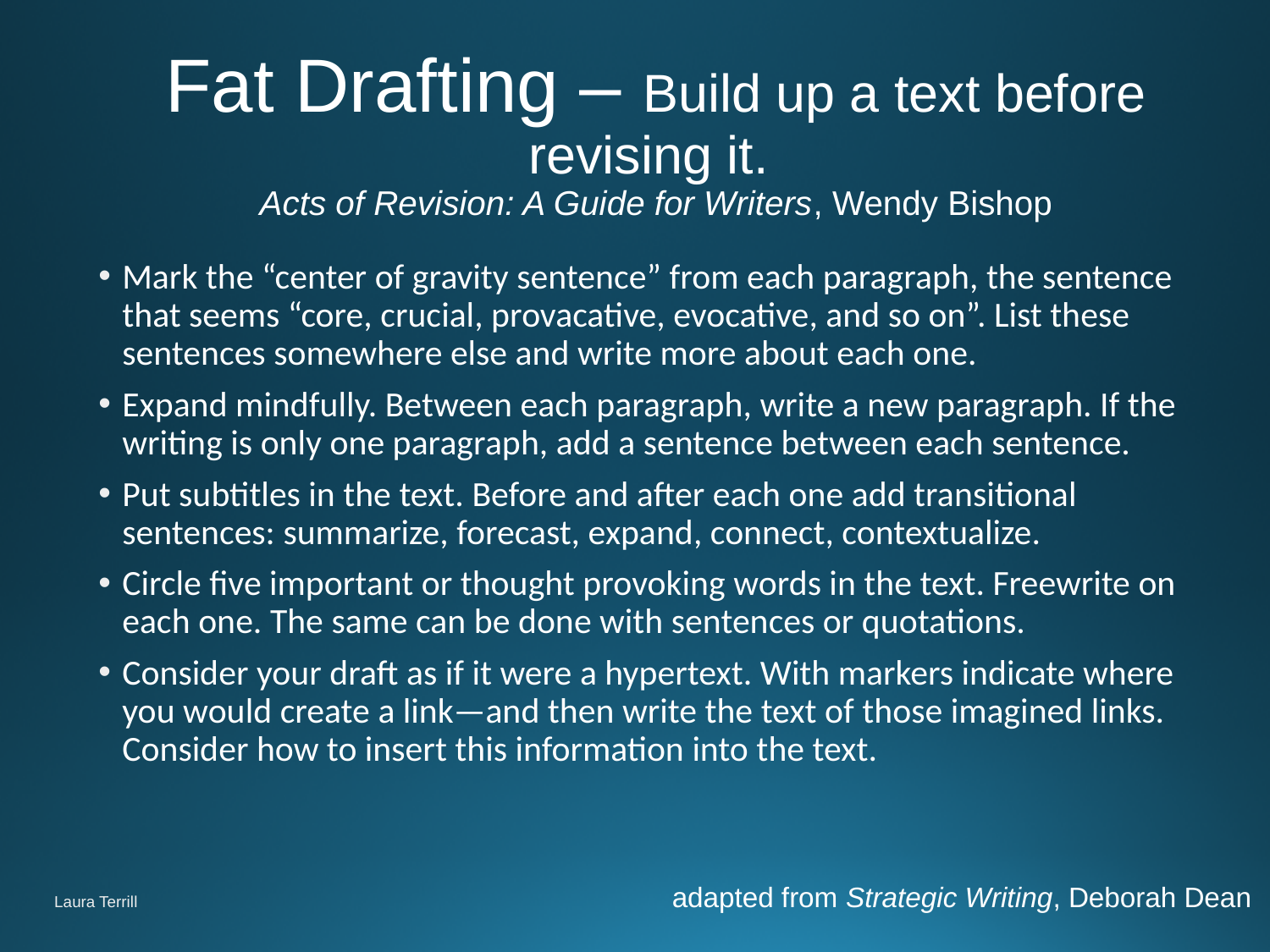

# Fat Drafting – Build up a text before revising it. Acts of Revision: A Guide for Writers, Wendy Bishop
Mark the “center of gravity sentence” from each paragraph, the sentence that seems “core, crucial, provacative, evocative, and so on”. List these sentences somewhere else and write more about each one.
Expand mindfully. Between each paragraph, write a new paragraph. If the writing is only one paragraph, add a sentence between each sentence.
Put subtitles in the text. Before and after each one add transitional sentences: summarize, forecast, expand, connect, contextualize.
Circle five important or thought provoking words in the text. Freewrite on each one. The same can be done with sentences or quotations.
Consider your draft as if it were a hypertext. With markers indicate where you would create a link—and then write the text of those imagined links. Consider how to insert this information into the text.
adapted from Strategic Writing, Deborah Dean
Laura Terrill